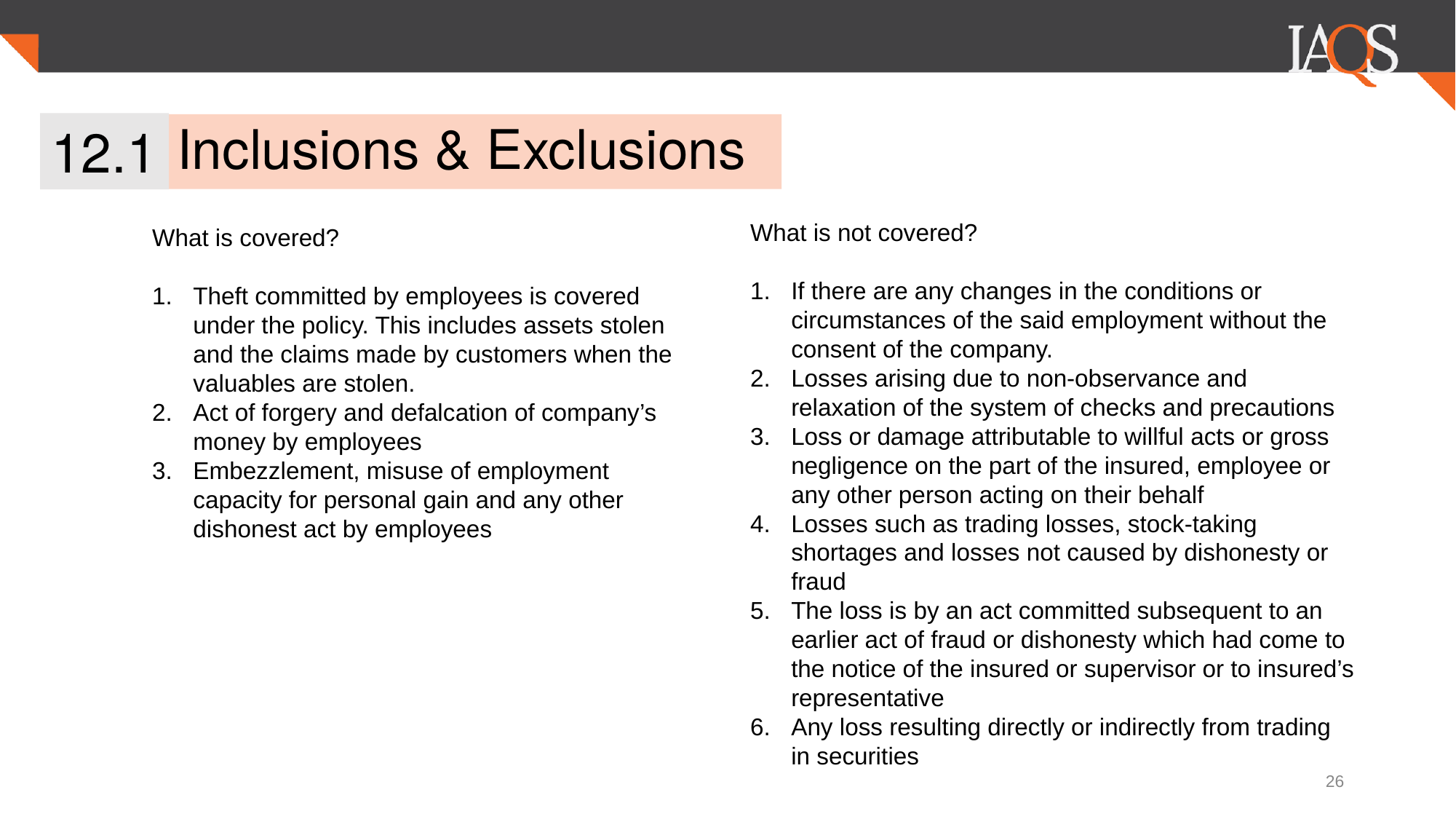

12.1
# Inclusions & Exclusions
What is not covered?

If there are any changes in the conditions or circumstances of the said employment without the consent of the company.
Losses arising due to non-observance and relaxation of the system of checks and precautions
Loss or damage attributable to willful acts or gross negligence on the part of the insured, employee or any other person acting on their behalf
Losses such as trading losses, stock-taking shortages and losses not caused by dishonesty or fraud
The loss is by an act committed subsequent to an earlier act of fraud or dishonesty which had come to the notice of the insured or supervisor or to insured’s representative
Any loss resulting directly or indirectly from trading in securities
What is covered?

Theft committed by employees is covered under the policy. This includes assets stolen and the claims made by customers when the valuables are stolen.
Act of forgery and defalcation of company’s money by employees
Embezzlement, misuse of employment capacity for personal gain and any other dishonest act by employees
26